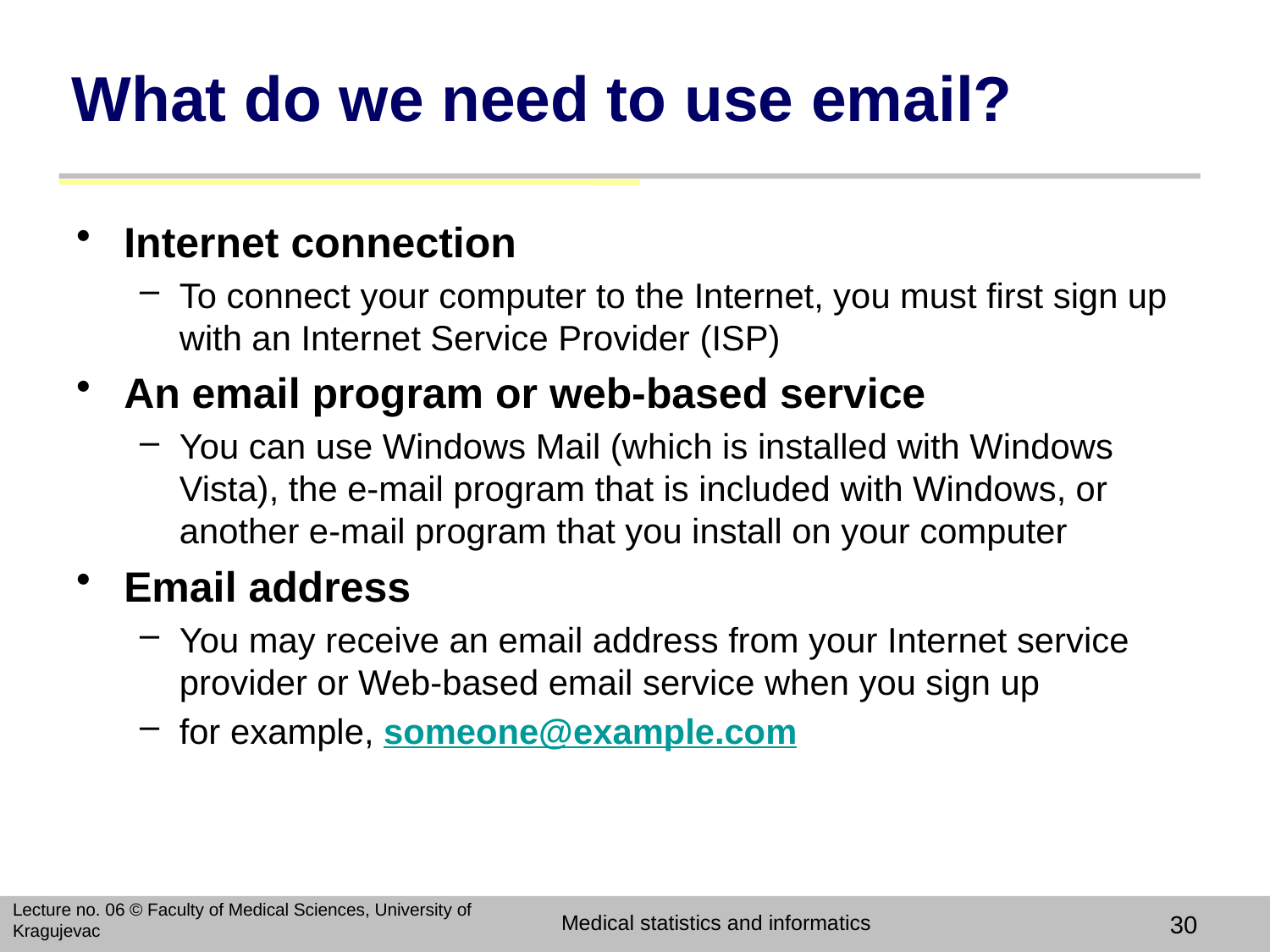

# What do we need to use email?
Internet connection
To connect your computer to the Internet, you must first sign up with an Internet Service Provider (ISP)
An email program or web-based service
You can use Windows Mail (which is installed with Windows Vista), the e-mail program that is included with Windows, or another e-mail program that you install on your computer
Email address
You may receive an email address from your Internet service provider or Web-based email service when you sign up
for example, someone@example.com
Lecture no. 06 © Faculty of Medical Sciences, University of Kragujevac
Medical statistics and informatics
30